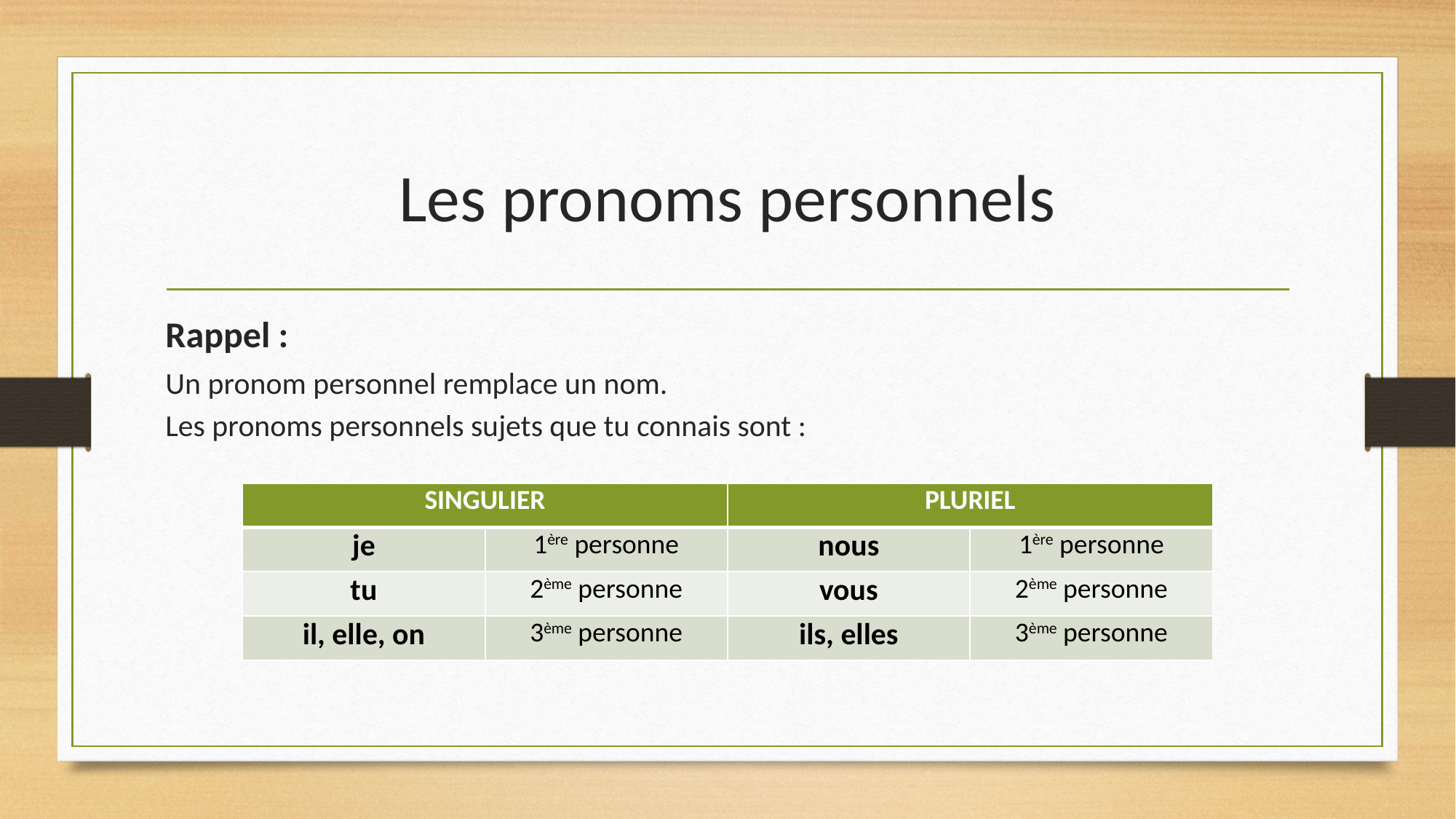

# Les pronoms personnels
Rappel :
Un pronom personnel remplace un nom.
Les pronoms personnels sujets que tu connais sont :

| SINGULIER |  | PLURIEL |  |
| --- | --- | --- | --- |
| je | 1ère personne | nous | 1ère personne |
| tu | 2ème personne | vous | 2ème personne |
| il, elle, on | 3ème personne | ils, elles | 3ème personne |